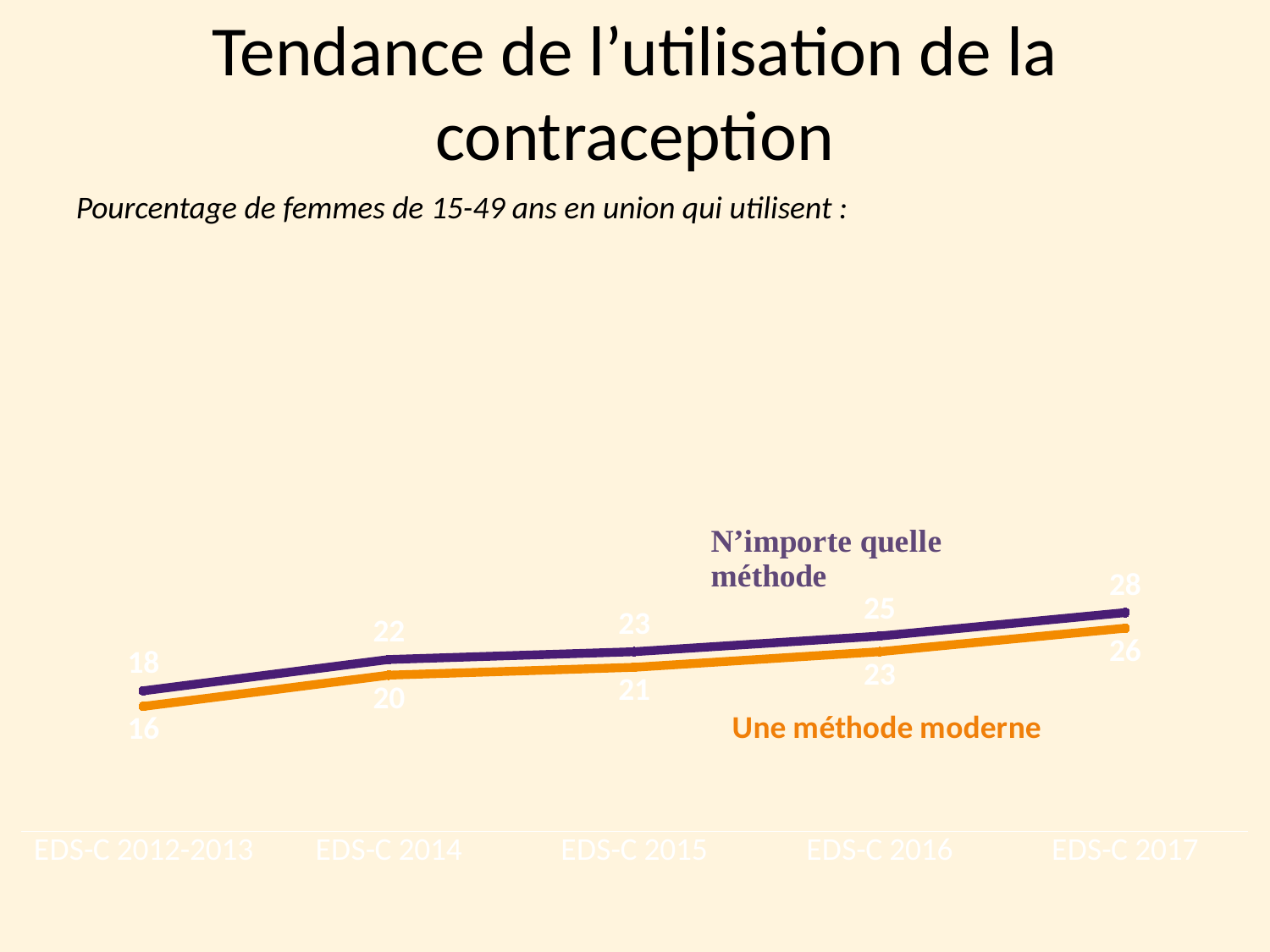

Tendance de l’utilisation de la contraception
Pourcentage de femmes de 15-49 ans en union qui utilisent :

### Chart

| Category | Any modern method | any mehtod |
|---|---|---|
| EDS-C 2012-2013 | 16.0 | 18.0 |
| EDS-C 2014 | 20.0 | 22.0 |
| EDS-C 2015 | 21.0 | 23.0 |
| EDS-C 2016 | 23.0 | 25.0 |
| EDS-C 2017 | 26.0 | 28.0 |